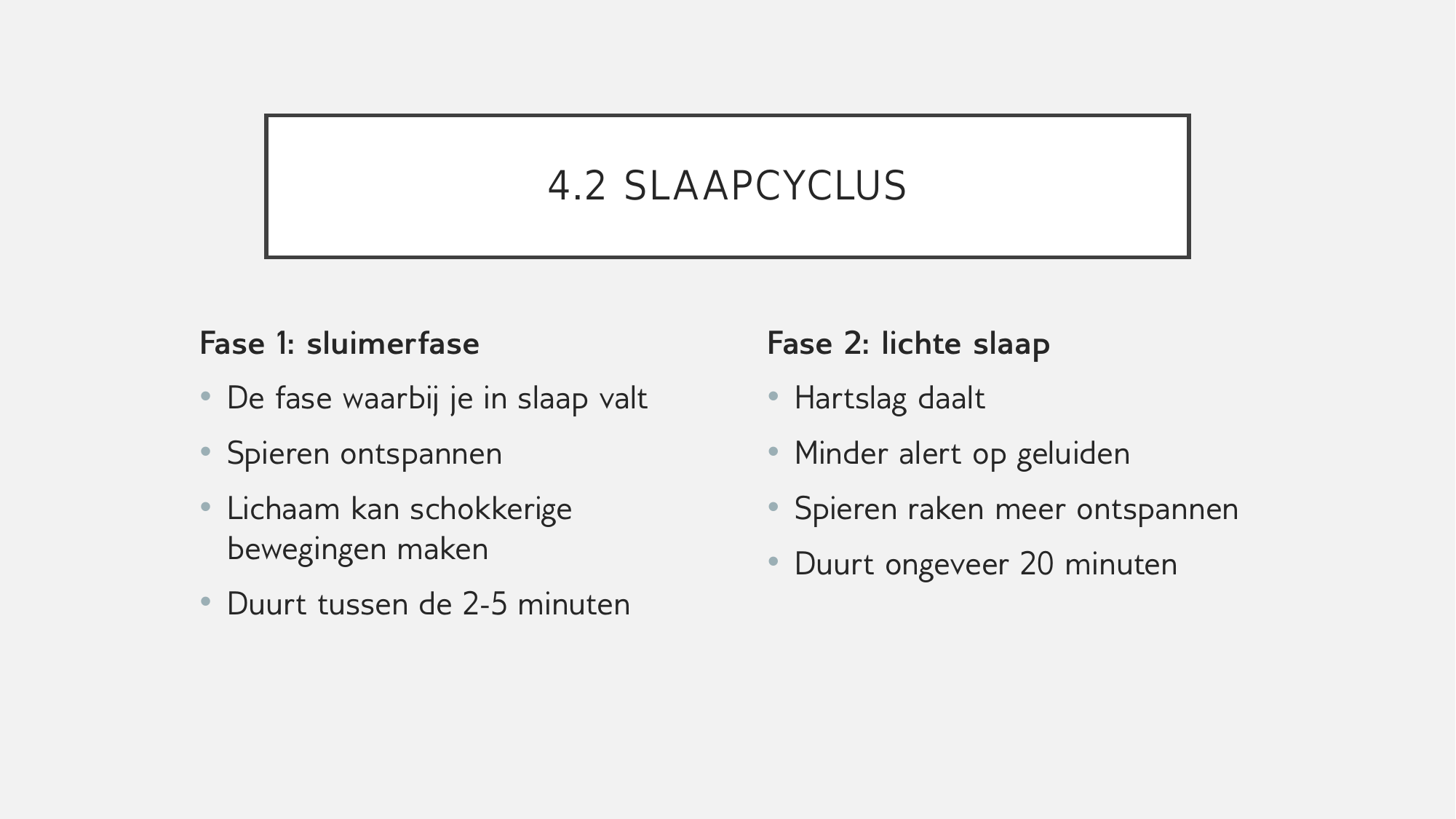

# 4.2 slaapcyclus
Fase 1: sluimerfase
De fase waarbij je in slaap valt
Spieren ontspannen
Lichaam kan schokkerige bewegingen maken
Duurt tussen de 2-5 minuten

Fase 2: lichte slaap
Hartslag daalt
Minder alert op geluiden
Spieren raken meer ontspannen
Duurt ongeveer 20 minuten